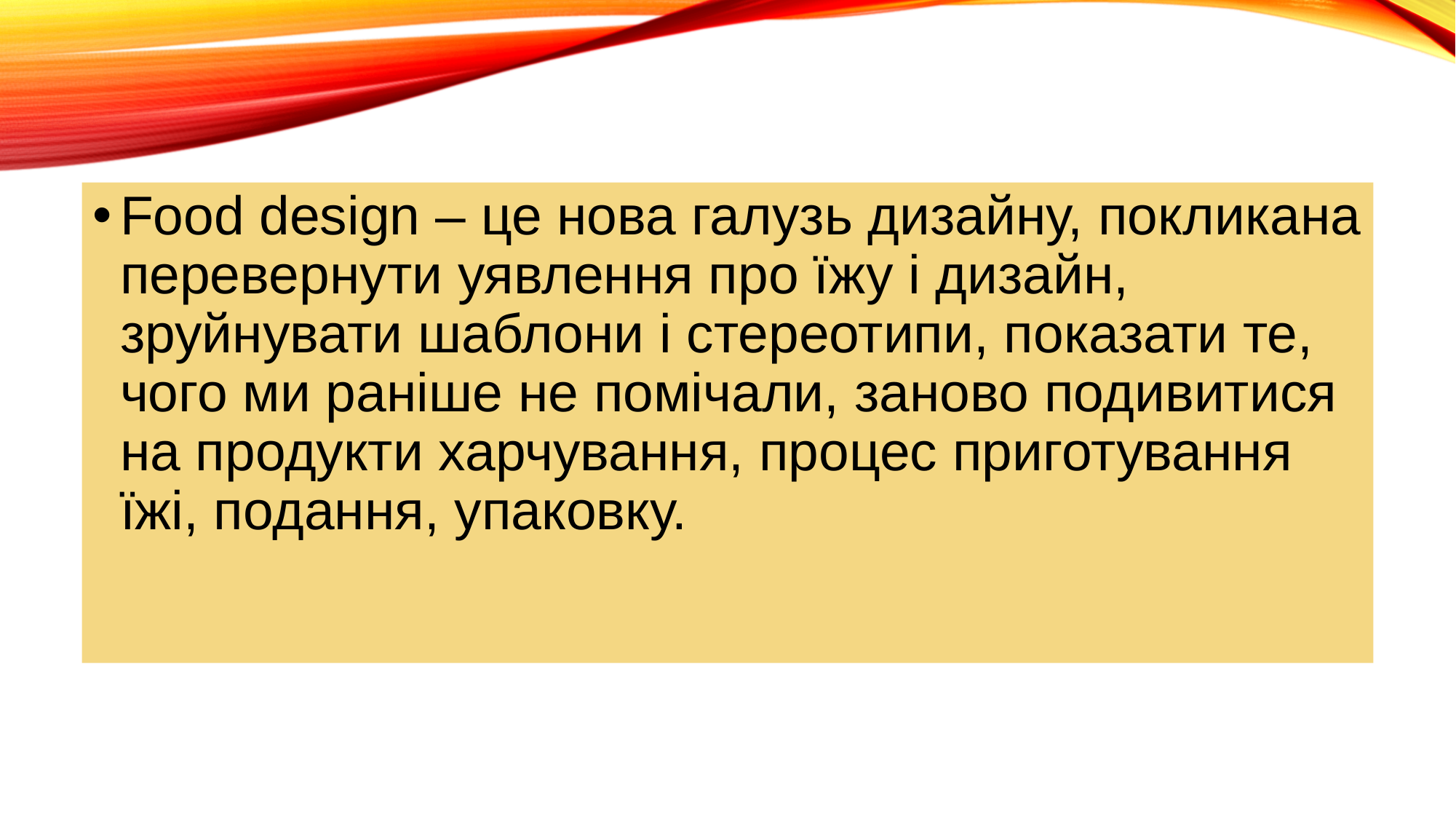

Food design – це нова галузь дизайну, покликана перевернути уявлення про їжу і дизайн, зруйнувати шаблони і стереотипи, показати те, чого ми раніше не помічали, заново подивитися на продукти харчування, процес приготування їжі, подання, упаковку.